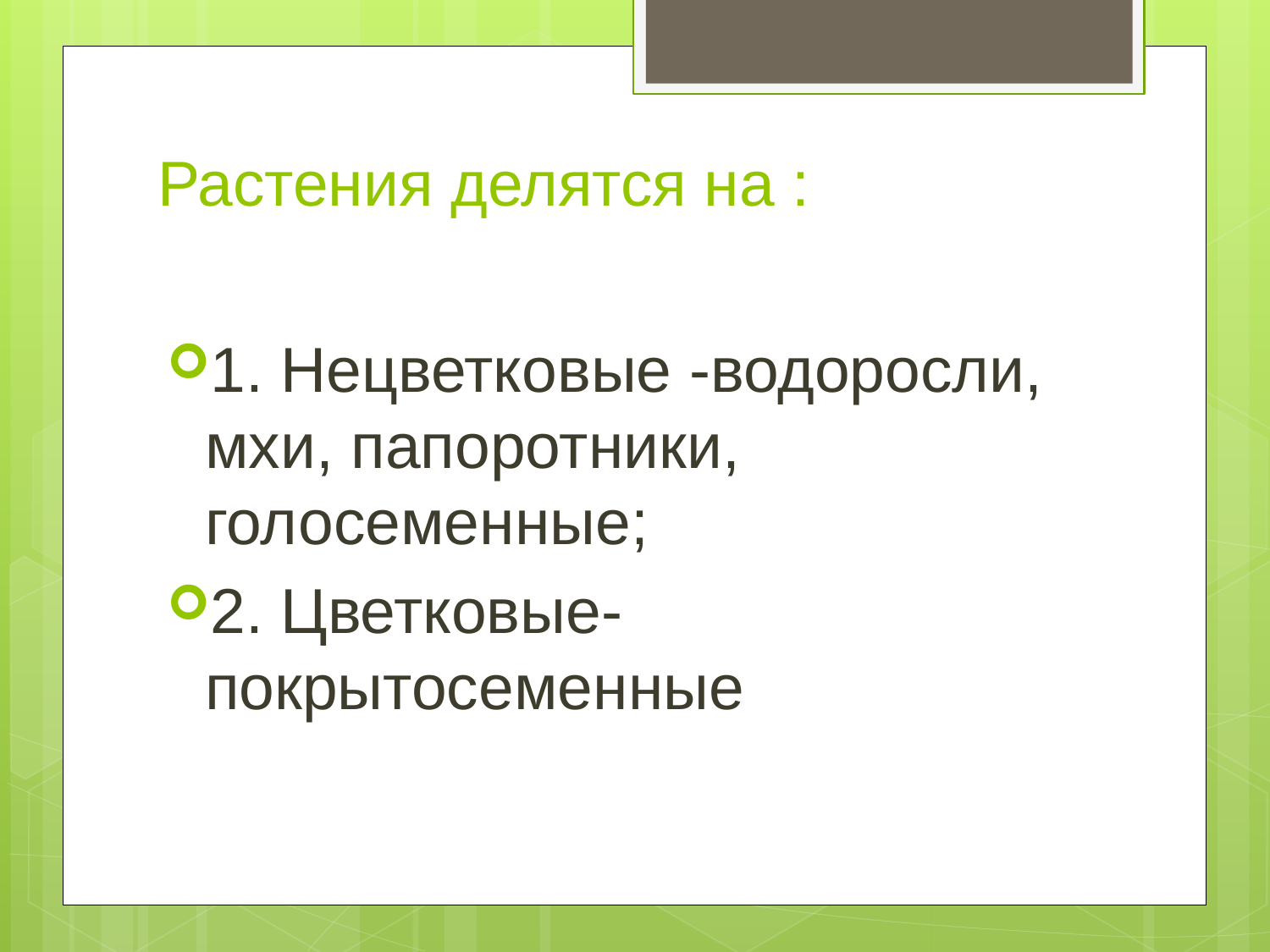

# Растения делятся на :
1. Нецветковые -водоросли, мхи, папоротники, голосеменные;
2. Цветковые- покрытосеменные